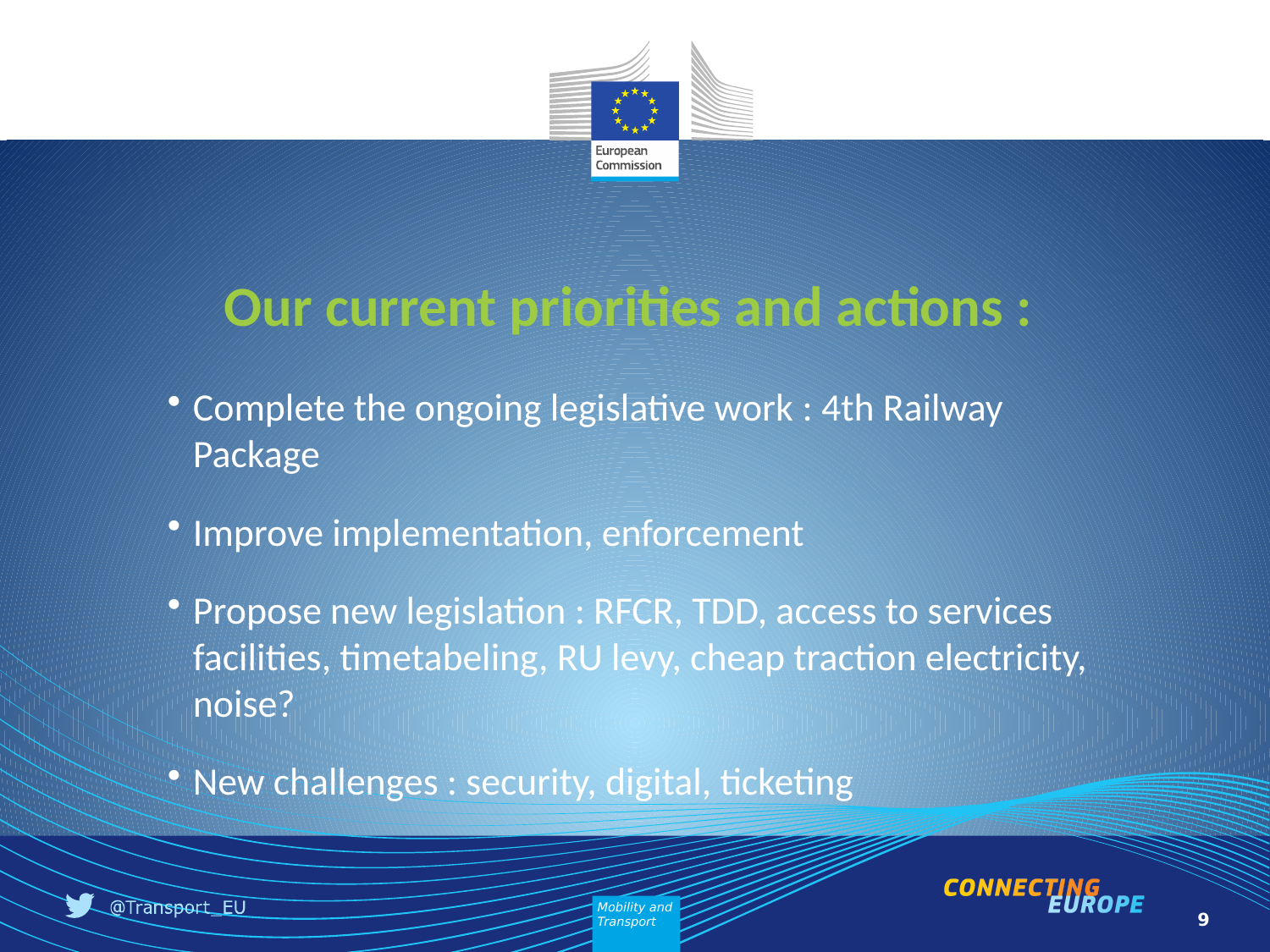

# Our current priorities and actions :
Complete the ongoing legislative work : 4th Railway Package
Improve implementation, enforcement
Propose new legislation : RFCR, TDD, access to services facilities, timetabeling, RU levy, cheap traction electricity, noise?
New challenges : security, digital, ticketing
9